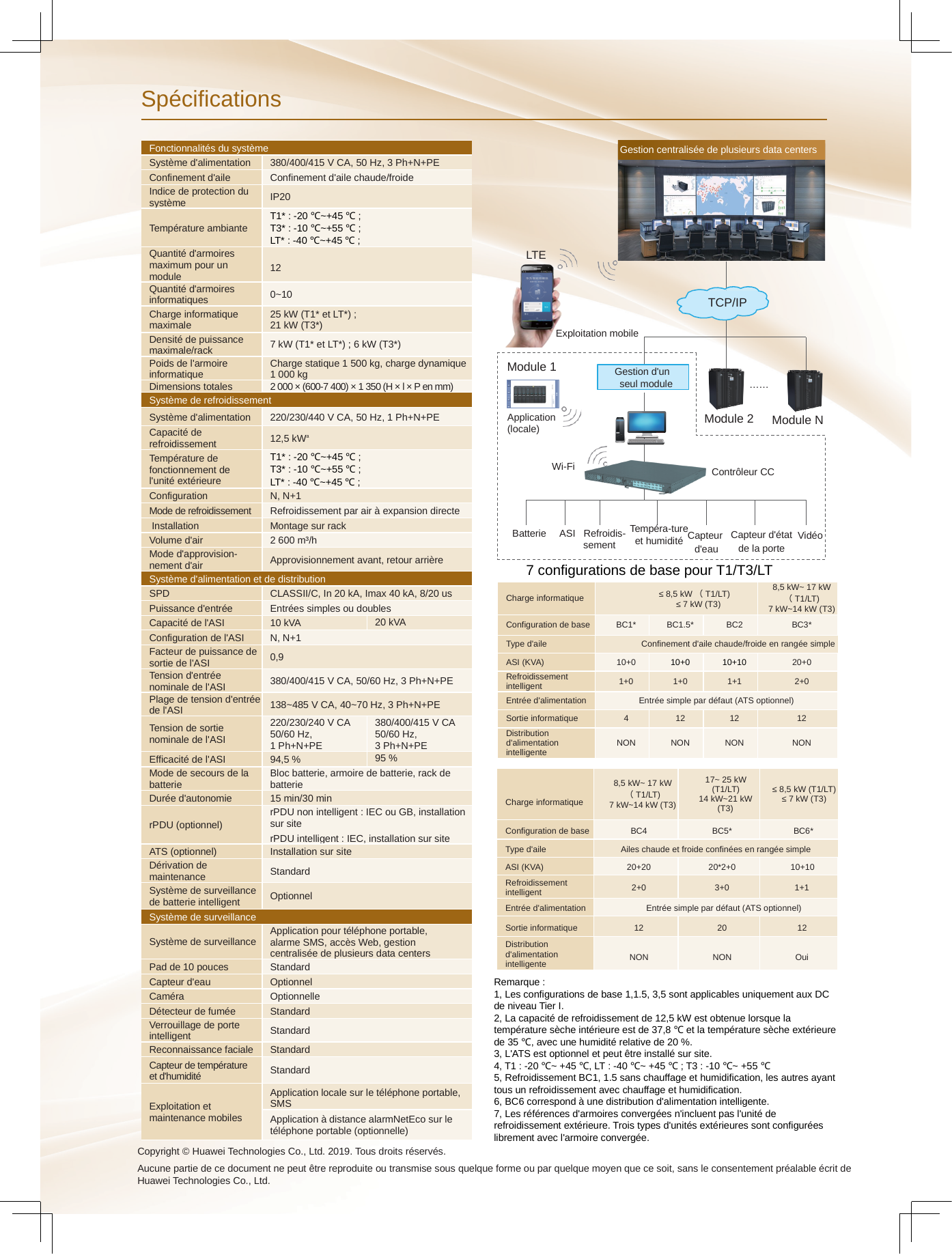

Spécifications

| Fonctionnalités du système |  |  |
| --- | --- | --- |
| Système d'alimentation | 380/400/415 V CA, 50 Hz, 3 Ph+N+PE |  |
| Confinement d'aile | Confinement d'aile chaude/froide |  |
| Indice de protection du système | IP20 |  |
| Température ambiante | T1\* : -20 ℃~+45 ℃ ; T3\* : -10 ℃~+55 ℃ ; LT\* : -40 ℃~+45 ℃ ; |  |
| Quantité d'armoires maximum pour un module | 12 |  |
| Quantité d'armoires informatiques | 0~10 |  |
| Charge informatique maximale | 25 kW (T1\* et LT\*) ; 21 kW (T3\*) |  |
| Densité de puissance maximale/rack | 7 kW (T1\* et LT\*) ; 6 kW (T3\*) |  |
| Poids de l'armoire informatique | Charge statique 1 500 kg, charge dynamique 1 000 kg |  |
| Dimensions totales | 2 000 × (600-7 400) × 1 350 (H × l × P en mm) |  |
| Système de refroidissement |  |  |
| Système d'alimentation | 220/230/440 V CA, 50 Hz, 1 Ph+N+PE |  |
| Capacité de refroidissement | 12,5 kWa |  |
| Température de fonctionnement de l'unité extérieure | T1\* : -20 ℃~+45 ℃ ; T3\* : -10 ℃~+55 ℃ ; LT\* : -40 ℃~+45 ℃ ; |  |
| Configuration | N, N+1 |  |
| Mode de refroidissement | Refroidissement par air à expansion directe |  |
| Installation | Montage sur rack |  |
| Volume d'air | 2 600 m³/h |  |
| Mode d'approvision-nement d'air | Approvisionnement avant, retour arrière |  |
| Système d'alimentation et de distribution |  |  |
| SPD | CLASSII/C, In 20 kA, Imax 40 kA, 8/20 us |  |
| Puissance d'entrée | Entrées simples ou doubles |  |
| Capacité de l'ASI | 10 kVA | 20 kVA |
| Configuration de l'ASI | N, N+1 |  |
| Facteur de puissance de sortie de l'ASI | 0,9 |  |
| Tension d'entrée nominale de l'ASI | 380/400/415 V CA, 50/60 Hz, 3 Ph+N+PE |  |
| Plage de tension d'entrée de l'ASI | 138~485 V CA, 40~70 Hz, 3 Ph+N+PE |  |
| Tension de sortie nominale de l'ASI | 220/230/240 V CA 50/60 Hz, 1 Ph+N+PE | 380/400/415 V CA 50/60 Hz, 3 Ph+N+PE |
| Efficacité de l'ASI | 94,5 % | 95 % |
| Mode de secours de la batterie | Bloc batterie, armoire de batterie, rack de batterie |  |
| Durée d'autonomie | 15 min/30 min |  |
| rPDU (optionnel) | rPDU non intelligent : IEC ou GB, installation sur site rPDU intelligent : IEC, installation sur site |  |
| ATS (optionnel) | Installation sur site |  |
| Dérivation de maintenance | Standard |  |
| Système de surveillance de batterie intelligent | Optionnel |  |
| Système de surveillance |  |  |
| Système de surveillance | Application pour téléphone portable, alarme SMS, accès Web, gestion centralisée de plusieurs data centers |  |
| Pad de 10 pouces | Standard |  |
| Capteur d'eau | Optionnel |  |
| Caméra | Optionnelle |  |
| Détecteur de fumée | Standard |  |
| Verrouillage de porte intelligent | Standard |  |
| Reconnaissance faciale | Standard |  |
| Capteur de température et d'humidité | Standard |  |
| Exploitation et maintenance mobiles | Application locale sur le téléphone portable, SMS |  |
|  | Application à distance alarmNetEco sur le téléphone portable (optionnelle) |  |
Gestion centralisée de plusieurs data centers

LTE

TCP/IP
Exploitation mobile

Module 1
Gestion d'un seul module

……

Module 2
Application (locale)
Module N

Wi-Fi
Contrôleur CC

Tempéra-ture et humidité
Capteur d'état
de la porte
Batterie     ASI   Refroidis-
                          sement
Capteur
d'eau
Vidéo
7 configurations de base pour T1/T3/LT
| Charge informatique | ≤ 8,5 kW（T1/LT) ≤ 7 kW (T3) |  |  | 8,5 kW~ 17 kW （T1/LT) 7 kW~14 kW (T3) |
| --- | --- | --- | --- | --- |
| Configuration de base | BC1\* | BC1.5\* | BC2 | BC3\* |
| Type d'aile | Confinement d'aile chaude/froide en rangée simple |  |  |  |
| ASI (KVA) | 10+0 | 10+0 | 10+10 | 20+0 |
| Refroidissement intelligent | 1+0 | 1+0 | 1+1 | 2+0 |
| Entrée d'alimentation | Entrée simple par défaut (ATS optionnel) |  |  |  |
| Sortie informatique | 4 | 12 | 12 | 12 |
| Distribution d'alimentation intelligente | NON | NON | NON | NON |
| Charge informatique | 8,5 kW~ 17 kW （T1/LT) 7 kW~14 kW (T3) | 17~ 25 kW (T1/LT) 14 kW~21 kW (T3) | ≤ 8,5 kW (T1/LT) ≤ 7 kW (T3) |
| --- | --- | --- | --- |
| Configuration de base | BC4 | BC5\* | BC6\* |
| Type d'aile | Ailes chaude et froide confinées en rangée simple |  |  |
| ASI (KVA) | 20+20 | 20\*2+0 | 10+10 |
| Refroidissement intelligent | 2+0 | 3+0 | 1+1 |
| Entrée d'alimentation | Entrée simple par défaut (ATS optionnel) |  |  |
| Sortie informatique | 12 | 20 | 12 |
| Distribution d'alimentation intelligente | NON | NON | Oui |
Remarque :
1, Les configurations de base 1,1.5, 3,5 sont applicables uniquement aux DC de niveau Tier I.
2, La capacité de refroidissement de 12,5 kW est obtenue lorsque la température sèche intérieure est de 37,8 ℃ et la température sèche extérieure de 35 ℃, avec une humidité relative de 20 %.
3, L'ATS est optionnel et peut être installé sur site.
4, T1 : -20 ℃~ +45 ℃, LT : -40 ℃~ +45 ℃ ; T3 : -10 ℃~ +55 ℃
5, Refroidissement BC1, 1.5 sans chauffage et humidification, les autres ayant tous un refroidissement avec chauffage et humidification.
6, BC6 correspond à une distribution d'alimentation intelligente.
7, Les références d'armoires convergées n'incluent pas l'unité de refroidissement extérieure. Trois types d'unités extérieures sont configurées librement avec l'armoire convergée.
Copyright © Huawei Technologies Co., Ltd. 2019. Tous droits réservés.
Aucune partie de ce document ne peut être reproduite ou transmise sous quelque forme ou par quelque moyen que ce soit, sans le consentement préalable écrit de Huawei Technologies Co., Ltd.